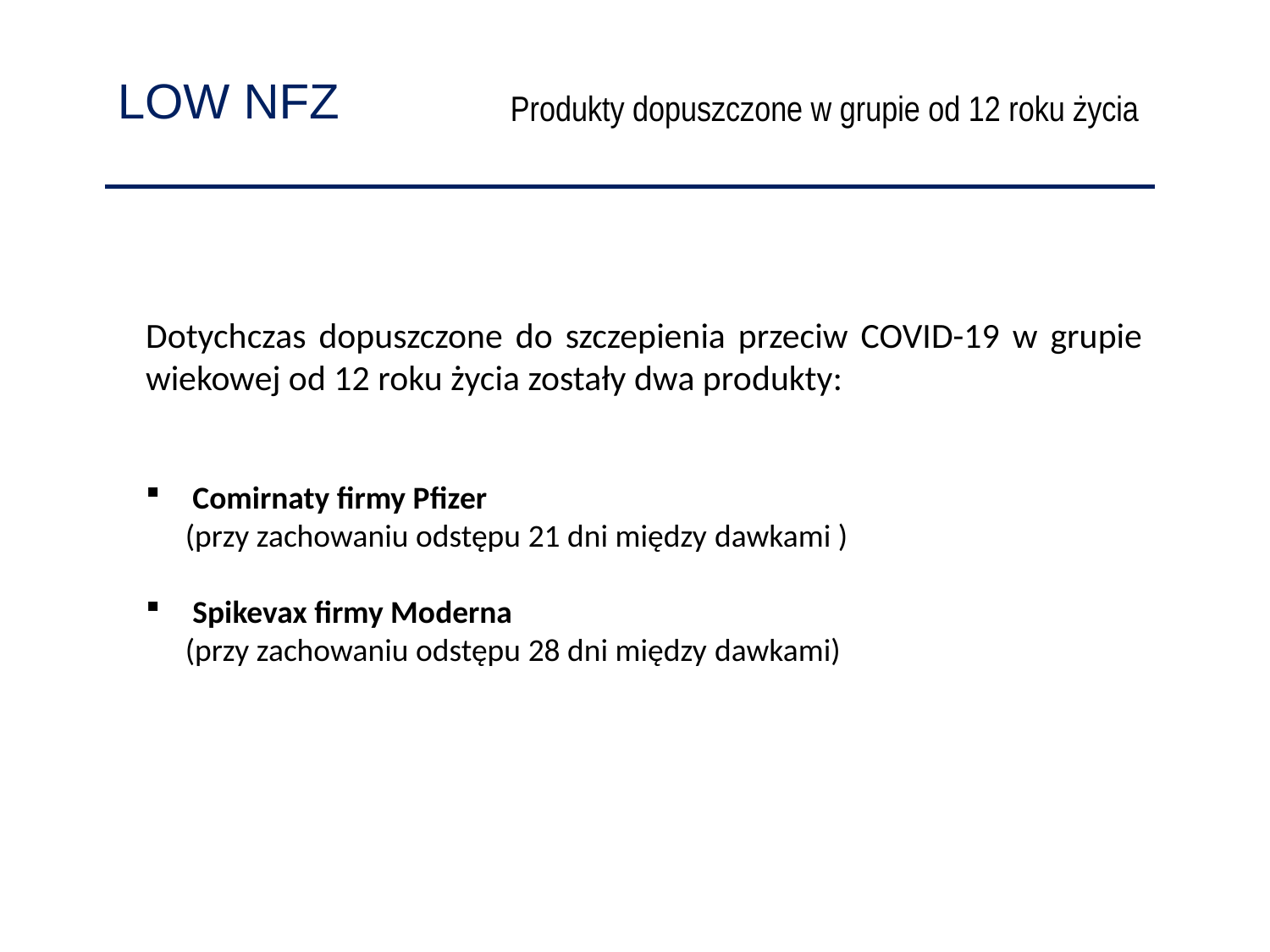

LOW NFZ
Produkty dopuszczone w grupie od 12 roku życia
Dotychczas dopuszczone do szczepienia przeciw COVID-19 w grupie wiekowej od 12 roku życia zostały dwa produkty:

 Comirnaty firmy Pfizer
(przy zachowaniu odstępu 21 dni między dawkami )

 Spikevax firmy Moderna
(przy zachowaniu odstępu 28 dni między dawkami)